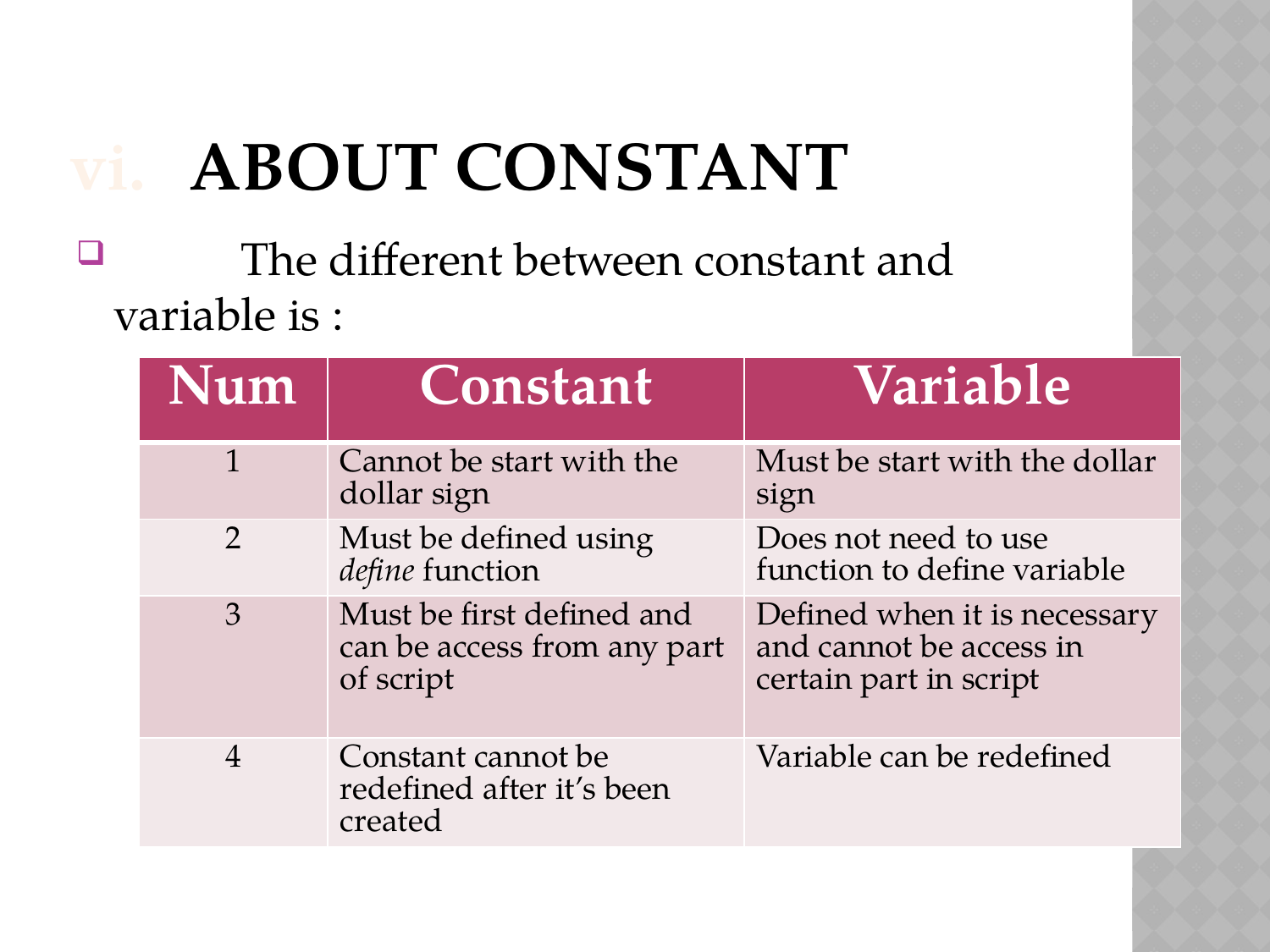

# About Constant
 	The different between constant and variable is :

| Num | Constant | Variable |
| --- | --- | --- |
| 1 | Cannot be start with the dollar sign | Must be start with the dollar sign |
| 2 | Must be defined using define function | Does not need to use function to define variable |
| 3 | Must be first defined and can be access from any part of script | Defined when it is necessary and cannot be access in certain part in script |
| 4 | Constant cannot be redefined after it’s been created | Variable can be redefined |